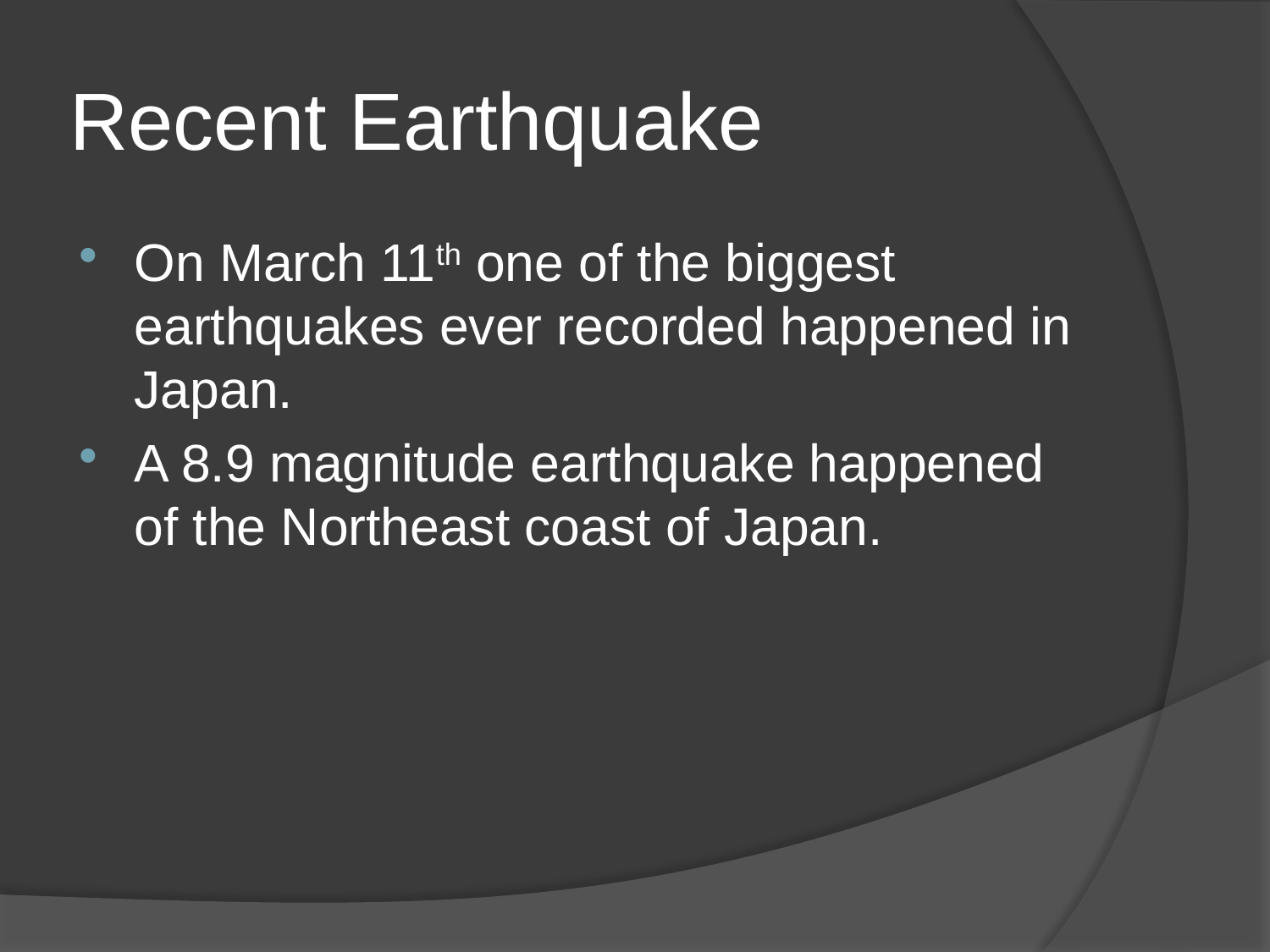

# Recent Earthquake
On March 11th one of the biggest earthquakes ever recorded happened in Japan.
A 8.9 magnitude earthquake happened of the Northeast coast of Japan.